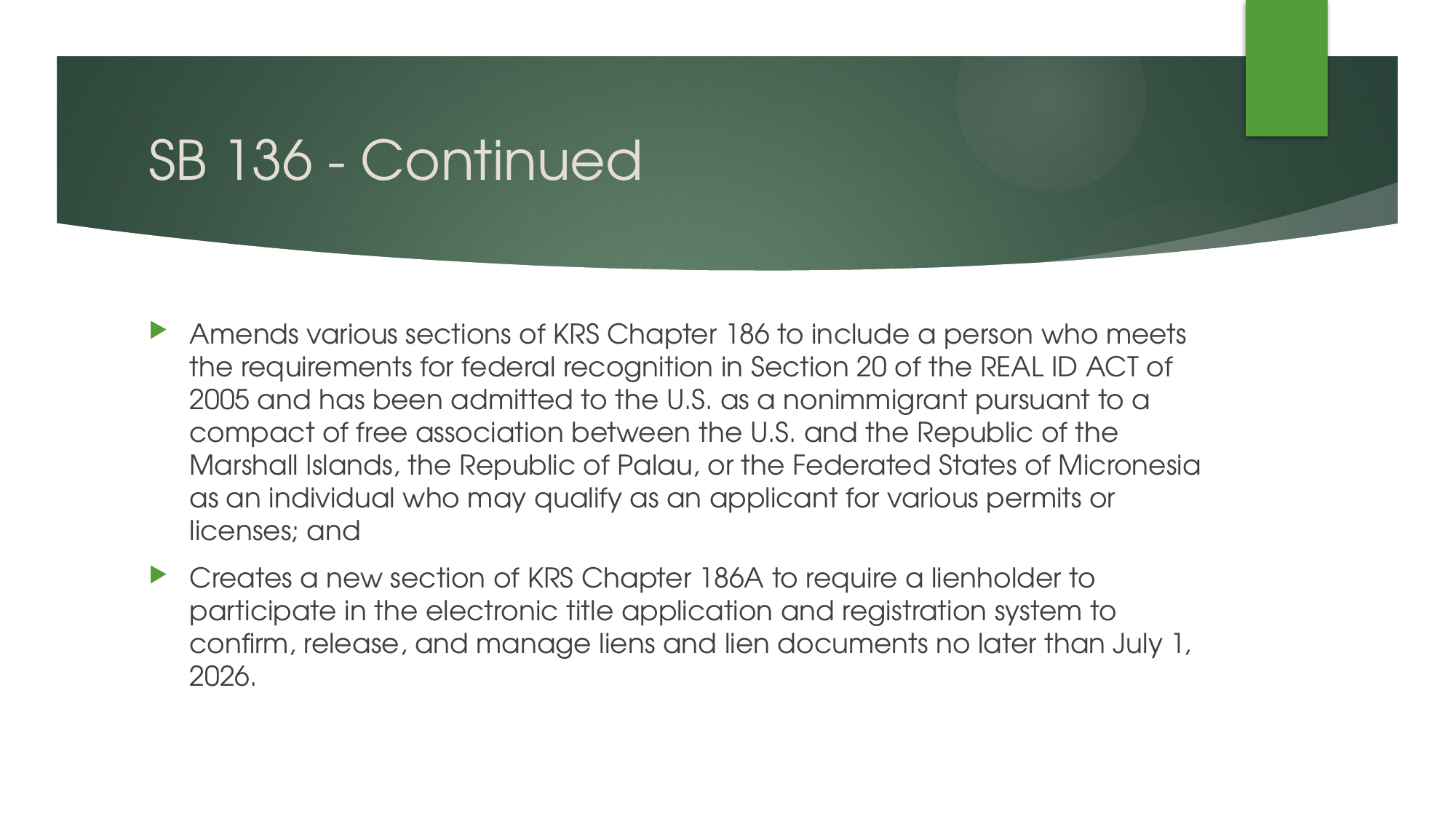

# SB 136 - Continued
Amends various sections of KRS Chapter 186 to include a person who meets the requirements for federal recognition in Section 20 of the REAL ID ACT of 2005 and has been admitted to the U.S. as a nonimmigrant pursuant to a compact of free association between the U.S. and the Republic of the Marshall Islands, the Republic of Palau, or the Federated States of Micronesia as an individual who may qualify as an applicant for various permits or licenses; and
Creates a new section of KRS Chapter 186A to require a lienholder to participate in the electronic title application and registration system to confirm, release, and manage liens and lien documents no later than July 1, 2026.